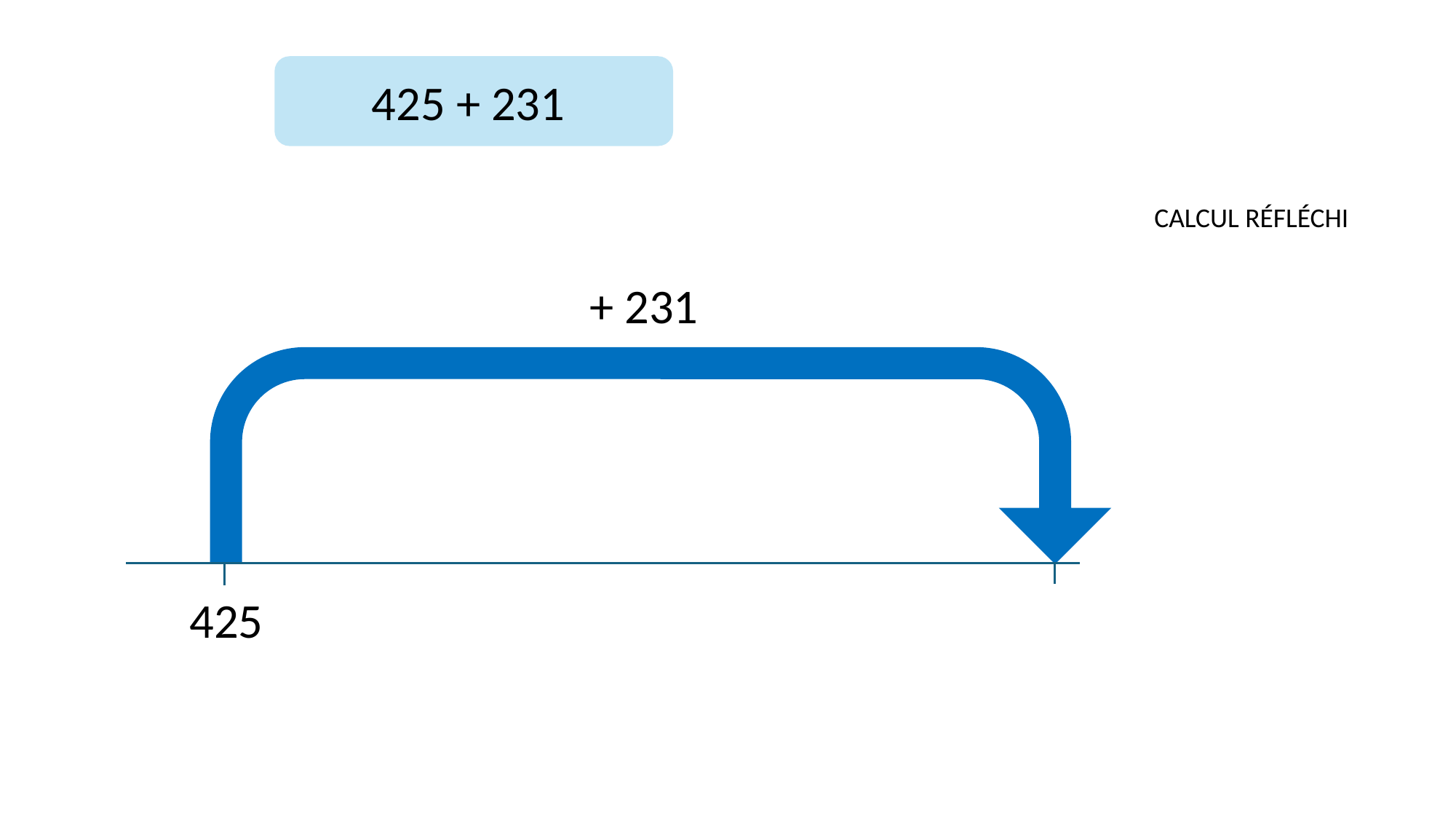

425 + 231
CALCUL RÉFLÉCHI
 + 231

425